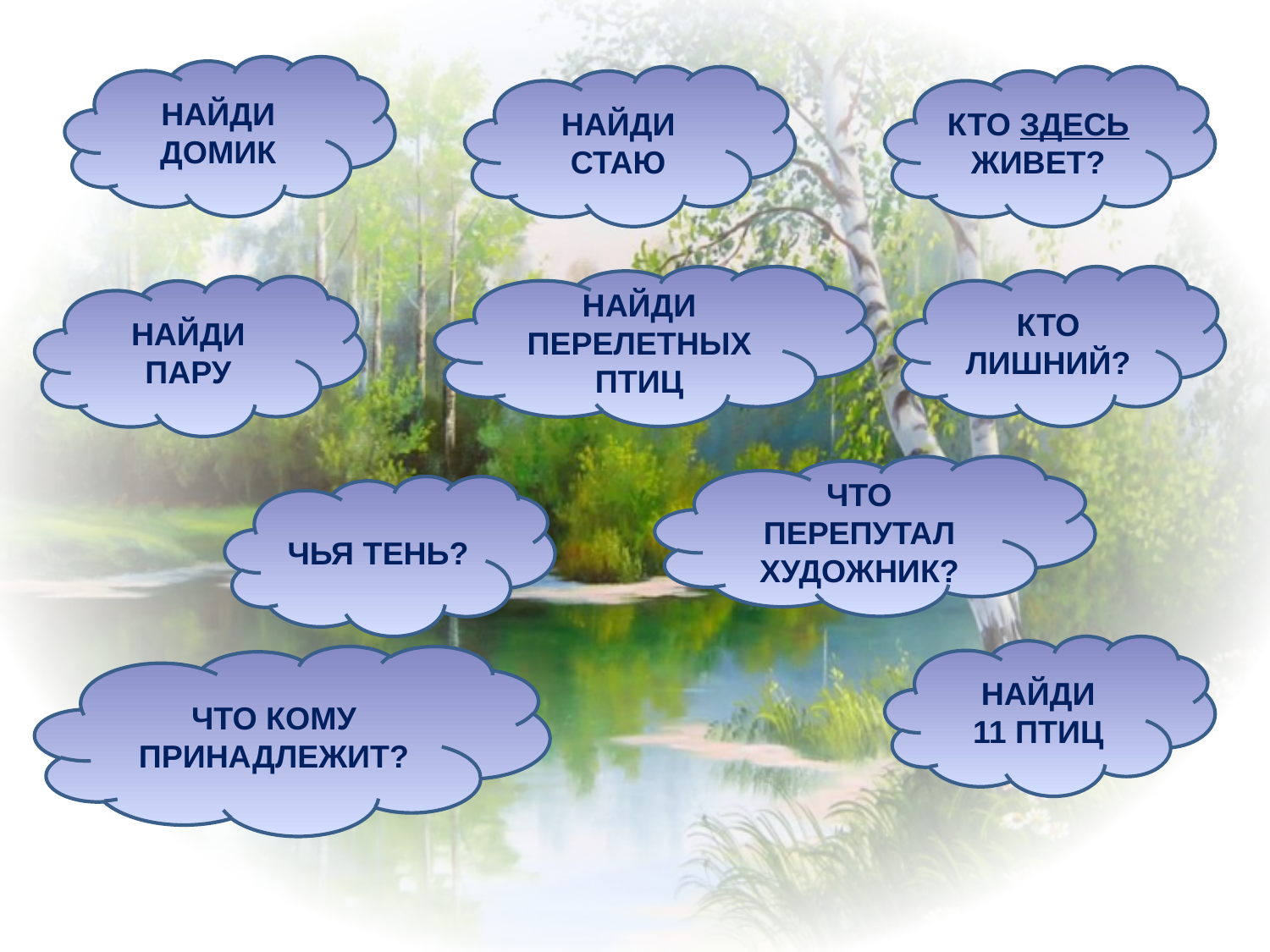

НАЙДИ
ДОМИК
НАЙДИ
СТАЮ
КТО ЗДЕСЬ ЖИВЕТ?
НАЙДИ
ПЕРЕЛЕТНЫХ
ПТИЦ
КТО ЛИШНИЙ?
НАЙДИ
ПАРУ
ЧТО
ПЕРЕПУТАЛ
ХУДОЖНИК?
ЧЬЯ ТЕНЬ?
НАЙДИ
11 ПТИЦ
ЧТО КОМУ ПРИНАДЛЕЖИТ?